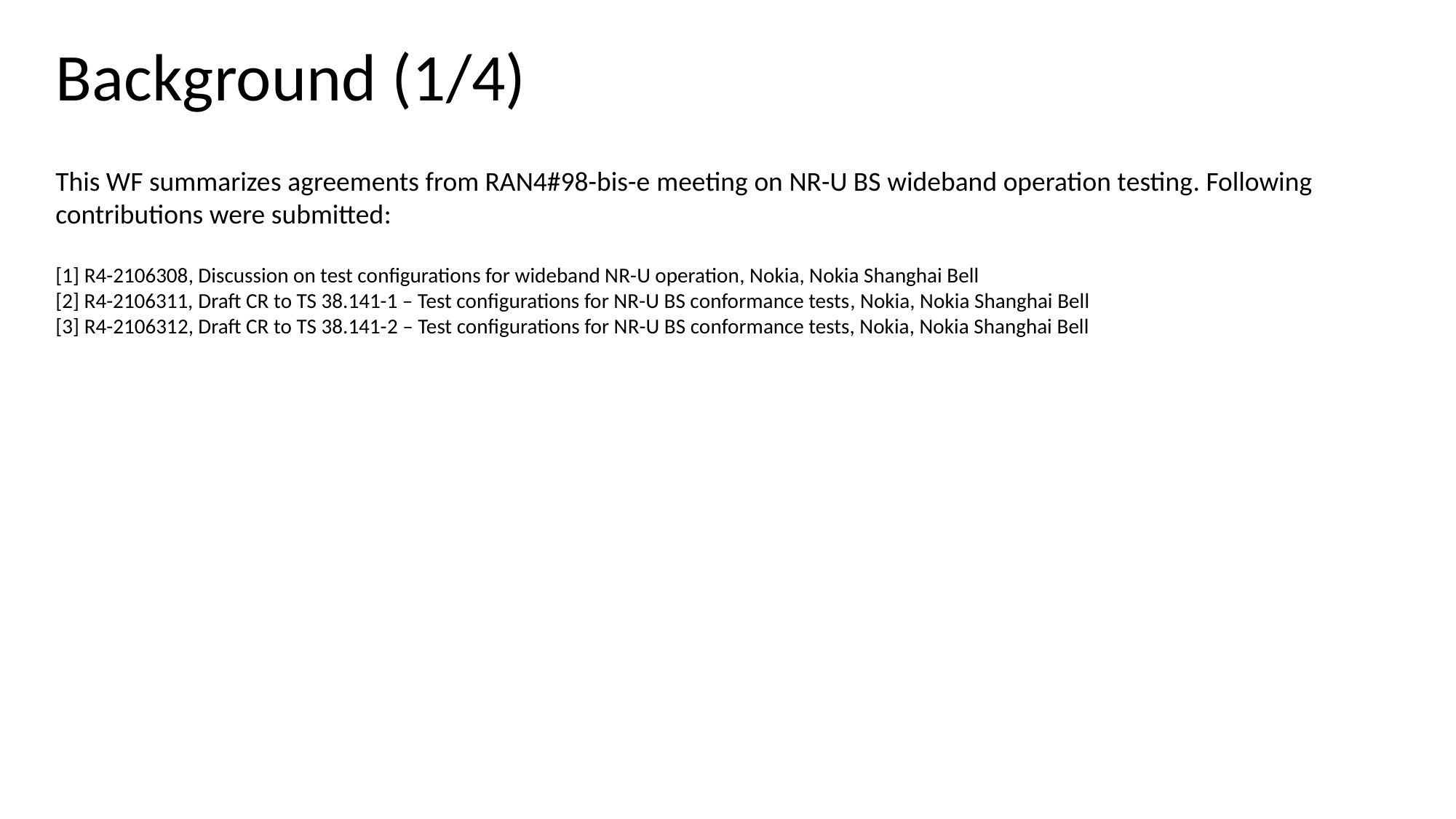

# Background (1/4)
This WF summarizes agreements from RAN4#98-bis-e meeting on NR-U BS wideband operation testing. Following contributions were submitted:

[1] R4-2106308, Discussion on test configurations for wideband NR-U operation, Nokia, Nokia Shanghai Bell
[2] R4-2106311, Draft CR to TS 38.141-1 – Test configurations for NR-U BS conformance tests, Nokia, Nokia Shanghai Bell
[3] R4-2106312, Draft CR to TS 38.141-2 – Test configurations for NR-U BS conformance tests, Nokia, Nokia Shanghai Bell